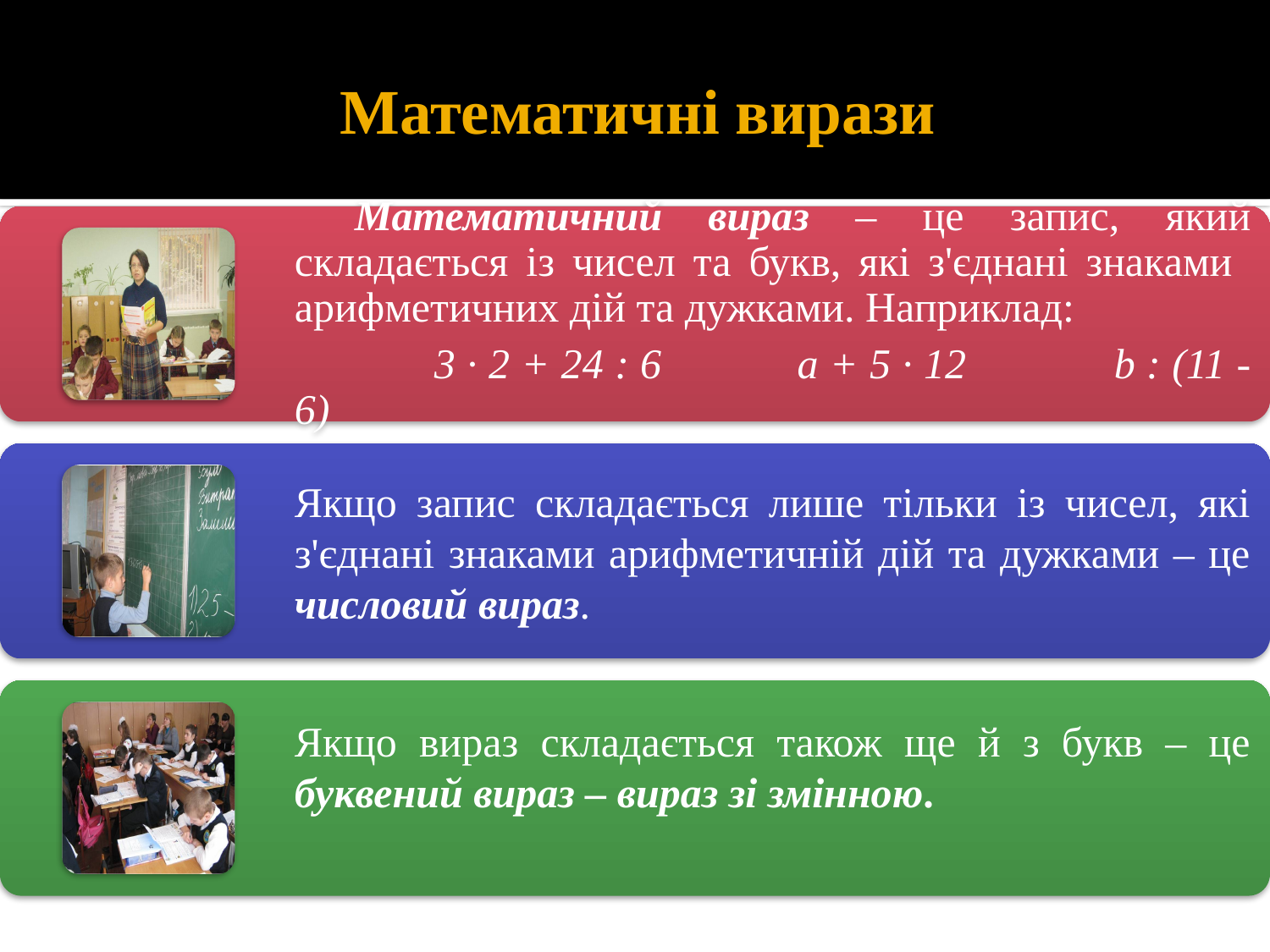

вважаються нижчою формою знань, оскільки фіксують лише зовнішні властивості предметів та явищ, не розкриваючи їхньої сутності.
вважаються нижчою формою знань, оскільки фіксують лише зовнішні властивості предметів та явищ, не розкриваючи їхньої сутності.
# Математичні вирази
Математичний вираз – це запис, який складається із чисел та букв, які з'єднані знаками  арифметичних дій та дужками. Наприклад:
       3 ∙ 2 + 24 : 6            а + 5 ∙ 12             b : (11 - 6)
Якщо запис складається лише тільки із чисел, які з'єднані знаками арифметичній дій та дужками – це числовий вираз.
Якщо вираз складається також ще й з букв – це буквений вираз – вираз зі змінною.